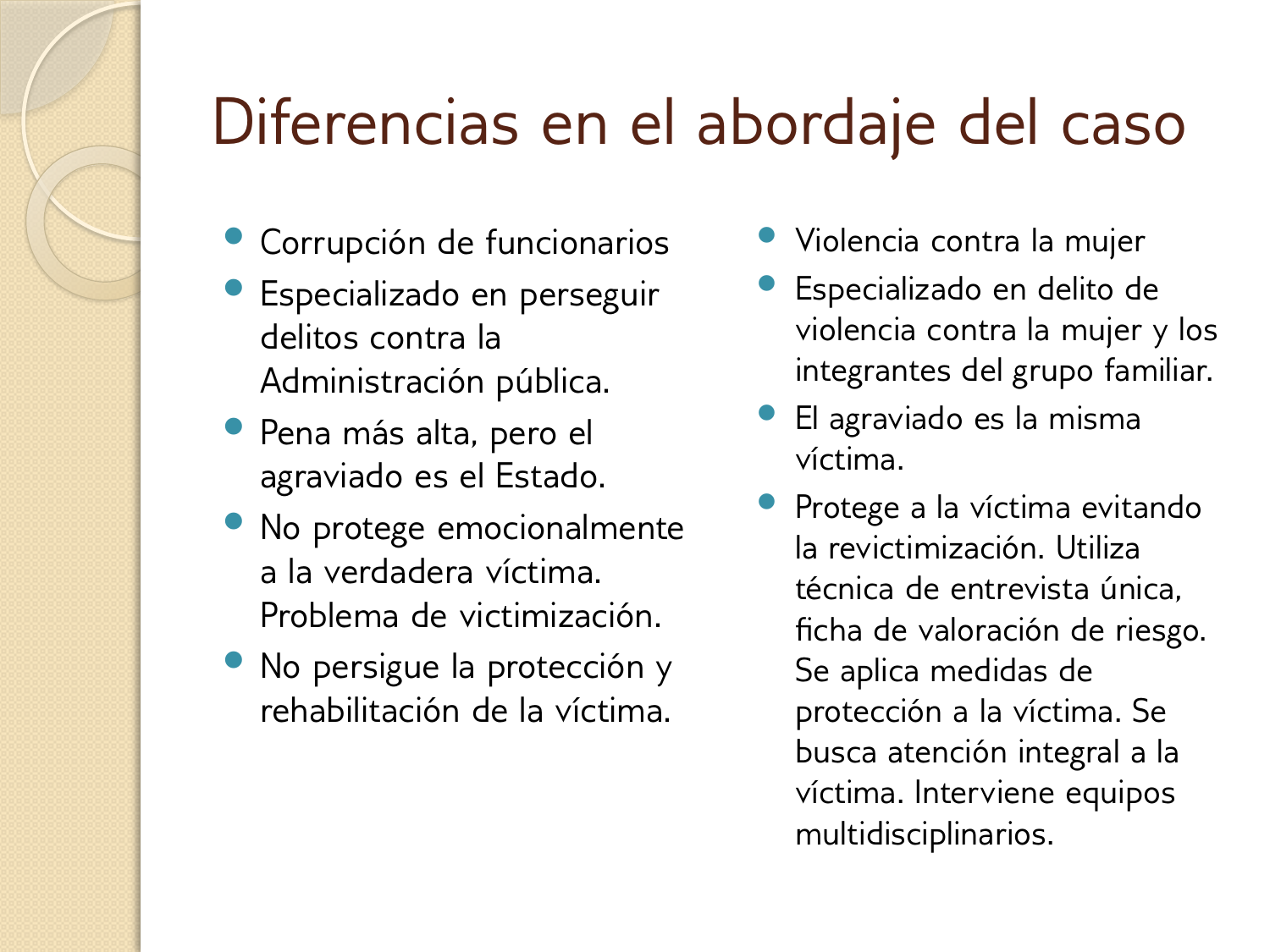

# Diferencias en el abordaje del caso
Corrupción de funcionarios
Especializado en perseguir delitos contra la Administración pública.
Pena más alta, pero el agraviado es el Estado.
No protege emocionalmente a la verdadera víctima. Problema de victimización.
No persigue la protección y rehabilitación de la víctima.
Violencia contra la mujer
Especializado en delito de violencia contra la mujer y los integrantes del grupo familiar.
El agraviado es la misma víctima.
Protege a la víctima evitando la revictimización. Utiliza técnica de entrevista única, ficha de valoración de riesgo. Se aplica medidas de protección a la víctima. Se busca atención integral a la víctima. Interviene equipos multidisciplinarios.